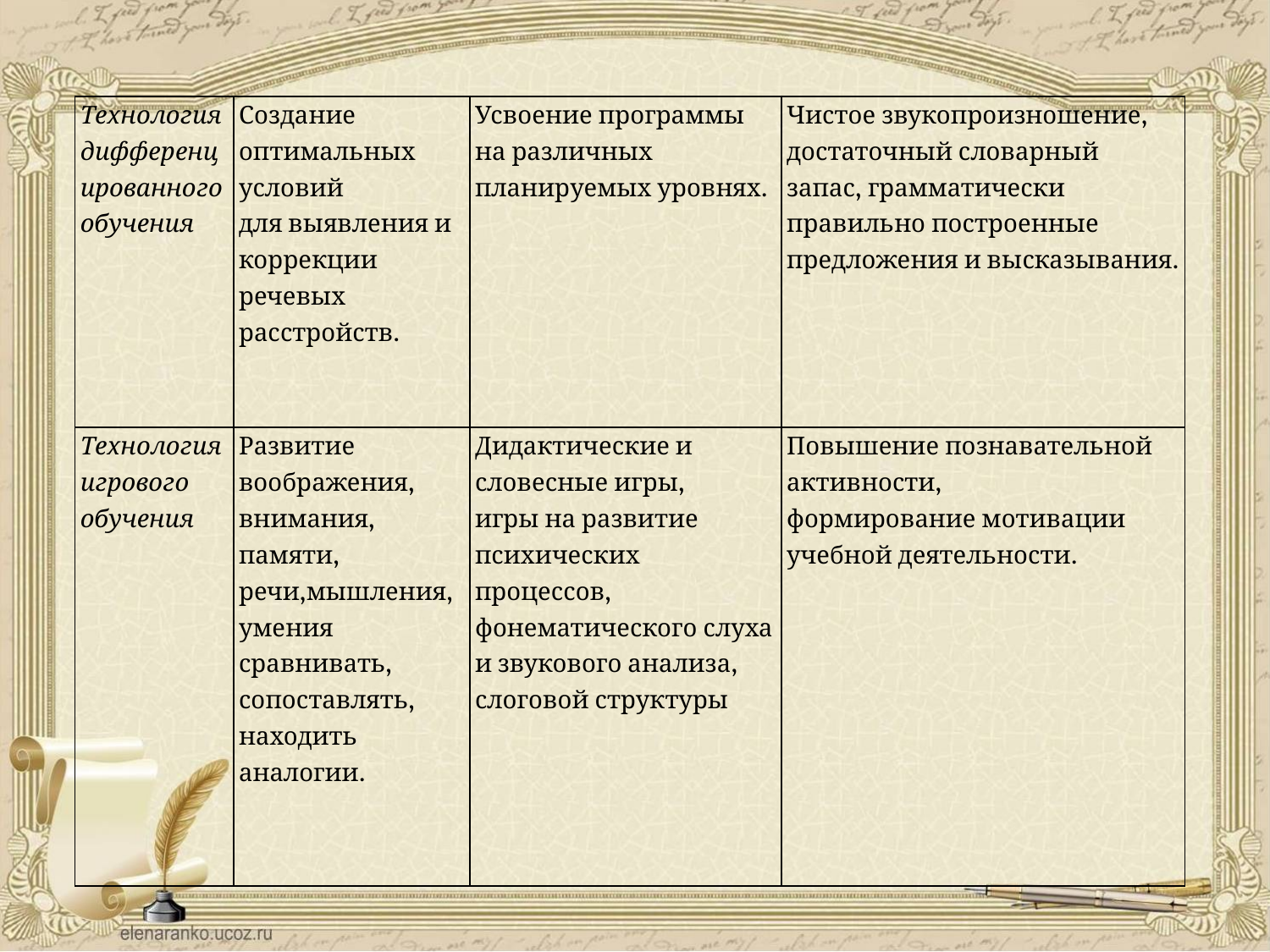

| Технология дифференцированного обучения | Создание оптимальных условий для выявления и коррекции речевых расстройств. | Усвоение программы на различных планируемых уровнях. | Чистое звукопроизношение, достаточный словарный запас, грамматически правильно построенные предложения и высказывания. |
| --- | --- | --- | --- |
| Технология игрового обучения | Развитие воображения, внимания, памяти, речи,мышления, умения сравнивать, сопоставлять, находить аналогии. | Дидактические и словесные игры, игры на развитие психических процессов, фонематического слуха и звукового анализа, слоговой структуры | Повышение познавательной активности, формирование мотивации учебной деятельности. |